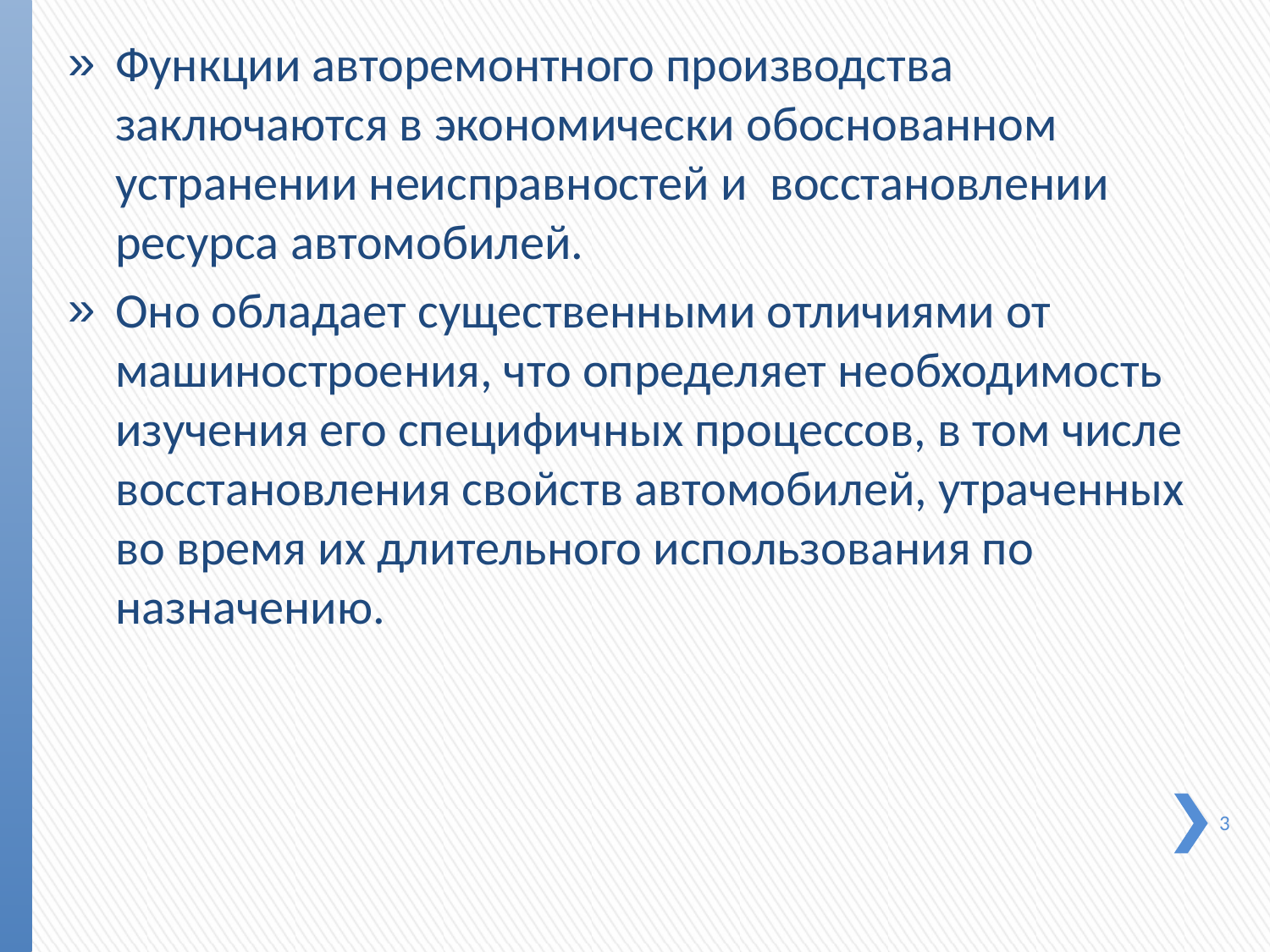

Функции авторемонтного производства заключаются в экономически обоснованном устранении неисправностей и  восстановлении ресурса автомобилей.
Оно обладает существенными отличиями от машиностроения, что определяет не­обходимость изучения его специфичных процессов, в том числе восстановления свойств автомобилей, утраченных во время их длительного использования по назначению.

3